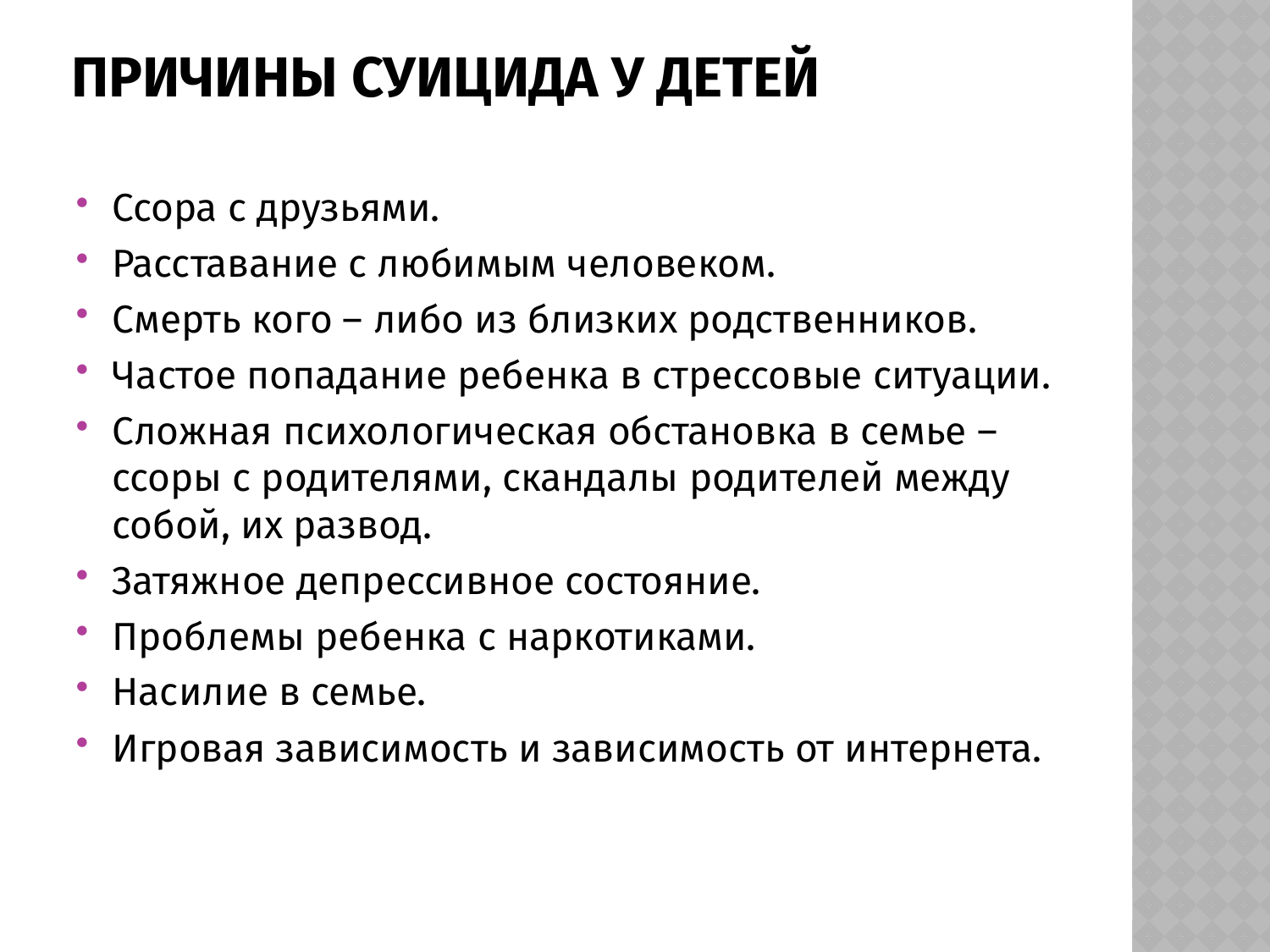

# Причины суицида у детей
Ссора с друзьями.
Расставание с любимым человеком.
Смерть кого – либо из близких родственников.
Частое попадание ребенка в стрессовые ситуации.
Сложная психологическая обстановка в семье – ссоры с родителями, скандалы родителей между собой, их развод.
Затяжное депрессивное состояние.
Проблемы ребенка с наркотиками.
Насилие в семье.
Игровая зависимость и зависимость от интернета.